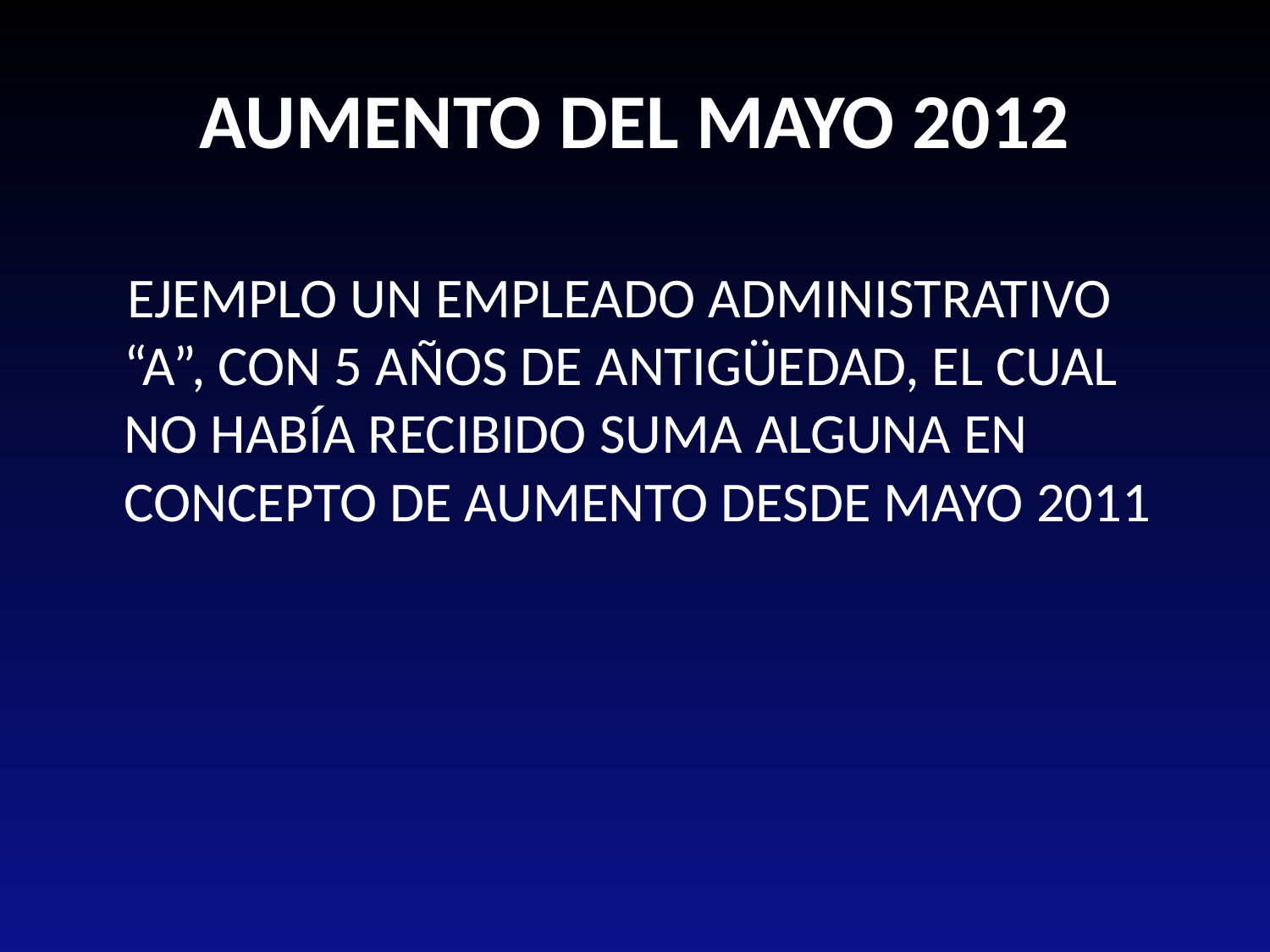

# AUMENTO DEL MAYO 2012

    EJEMPLO UN EMPLEADO ADMINISTRATIVO “A”, CON 5 AÑOS DE ANTIGÜEDAD, EL CUAL NO HABÍA RECIBIDO SUMA ALGUNA EN CONCEPTO DE AUMENTO DESDE MAYO 2011